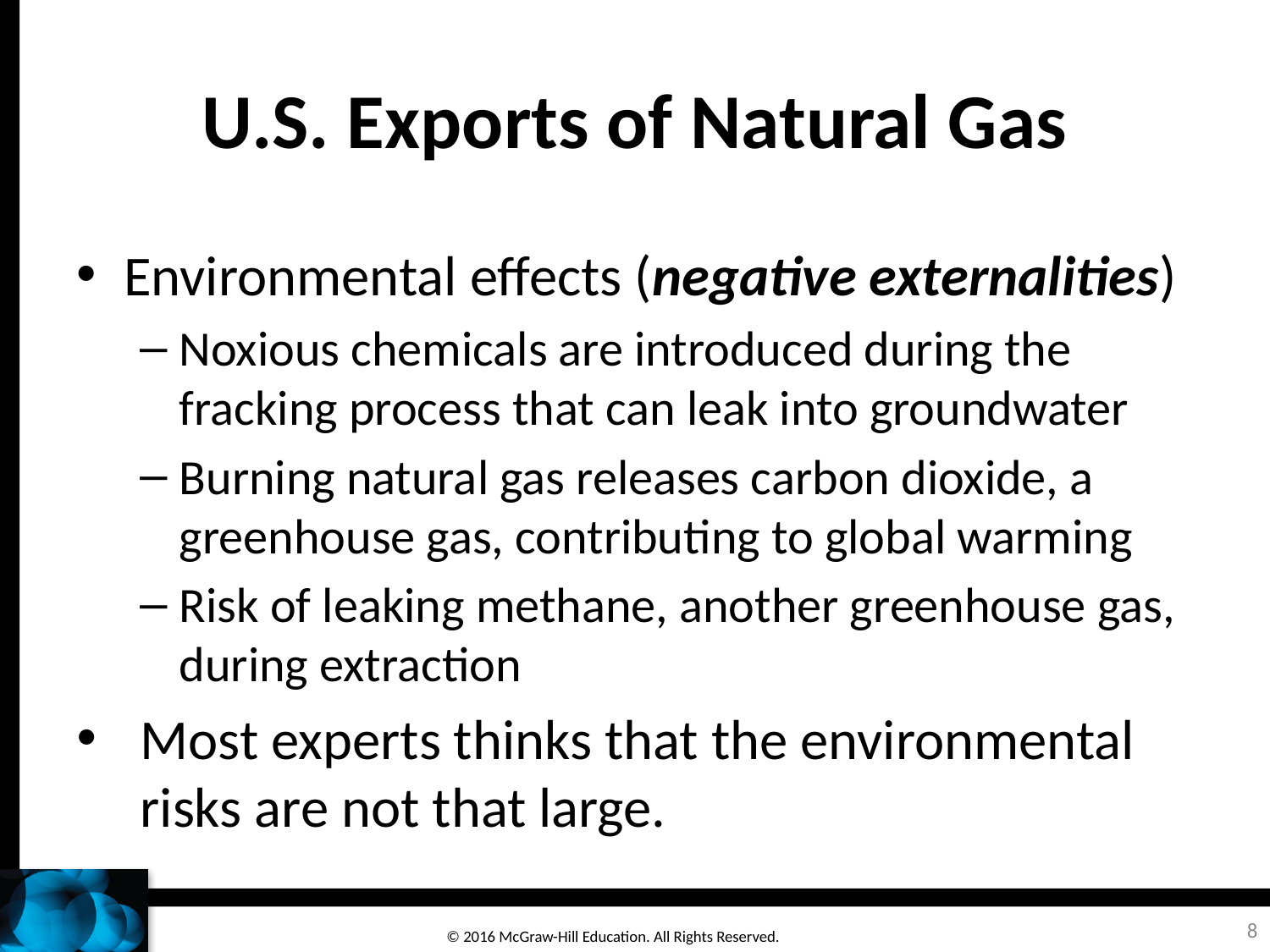

# U.S. Exports of Natural Gas
Environmental effects (negative externalities)
Noxious chemicals are introduced during the fracking process that can leak into groundwater
Burning natural gas releases carbon dioxide, a greenhouse gas, contributing to global warming
Risk of leaking methane, another greenhouse gas, during extraction
Most experts thinks that the environmental risks are not that large.
8
© 2016 McGraw-Hill Education. All Rights Reserved.